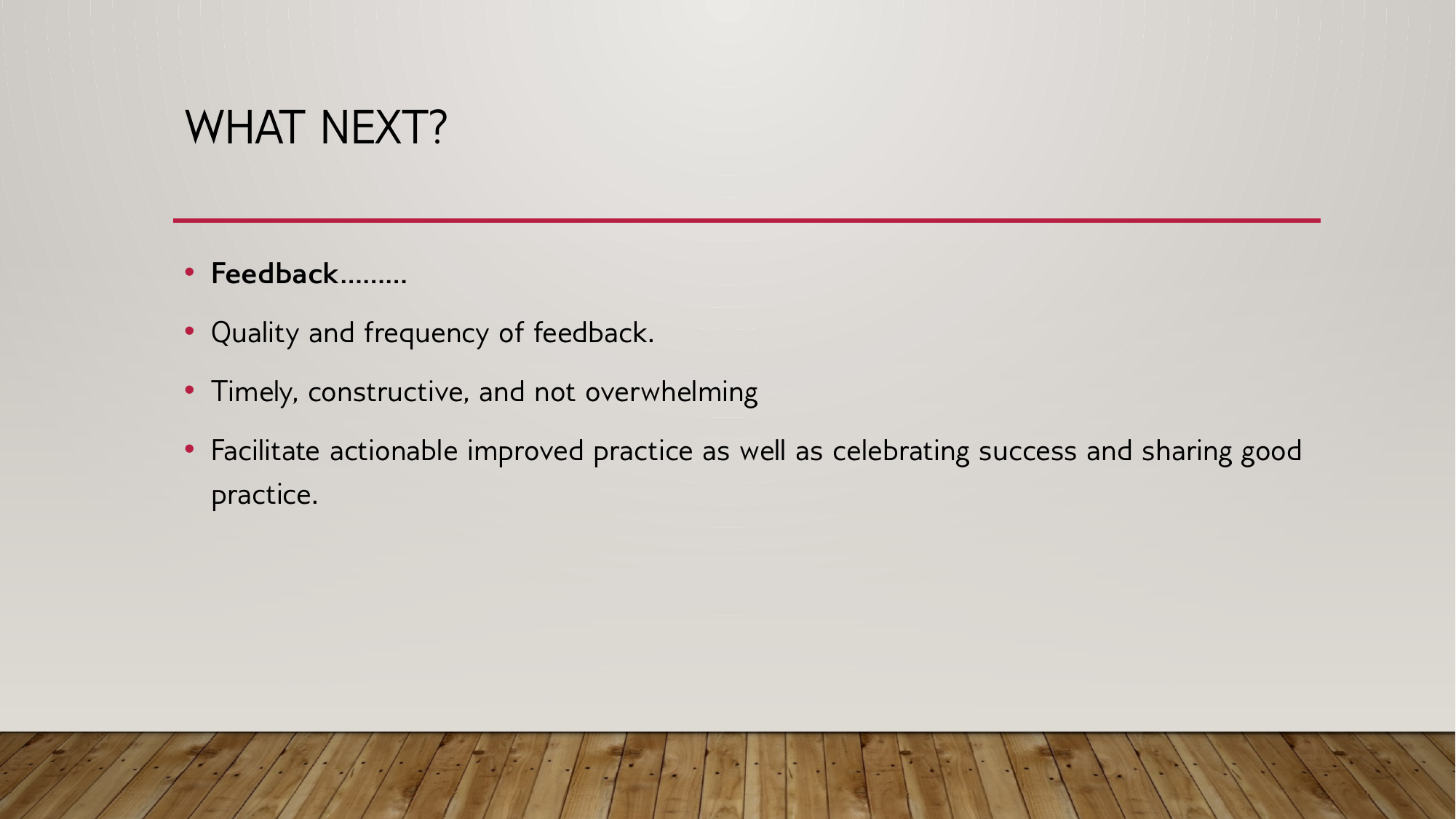

# What next?
Feedback………
Quality and frequency of feedback.
Timely, constructive, and not overwhelming
Facilitate actionable improved practice as well as celebrating success and sharing good practice.